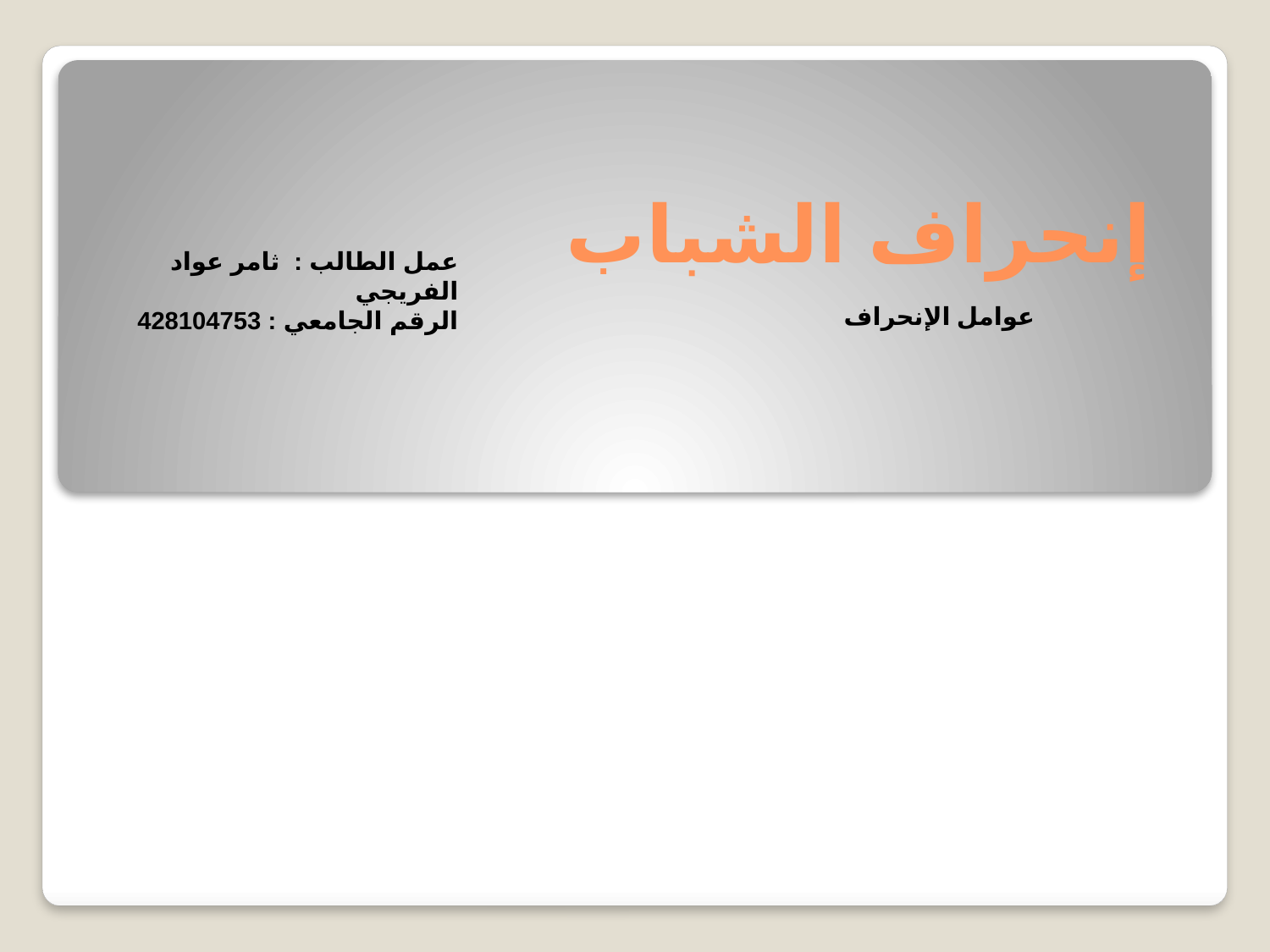

# إنحراف الشباب
عمل الطالب :  ثامر عواد الفريجي
الرقم الجامعي : 428104753
عوامل الإنحراف